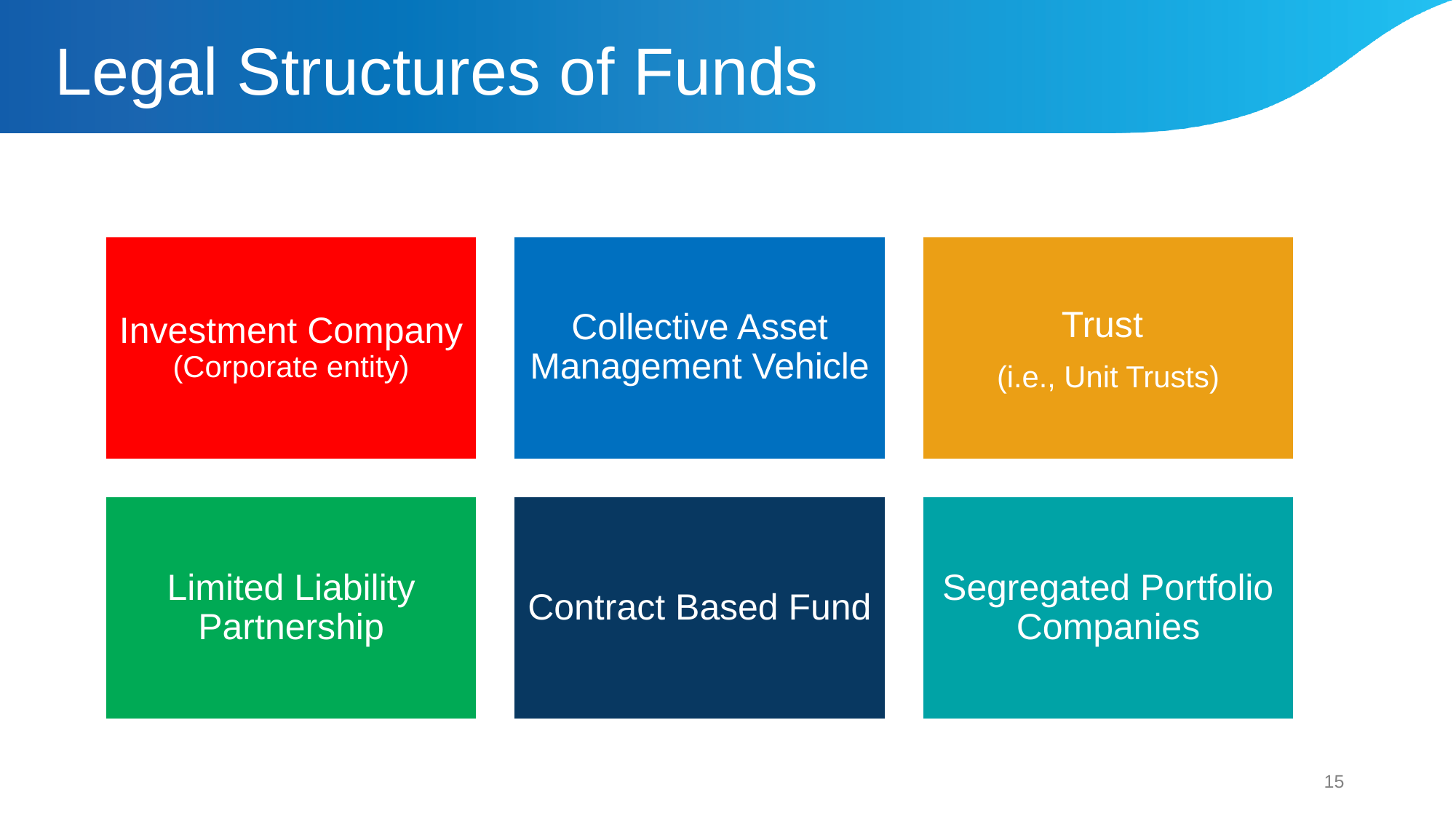

# Legal Structures of Funds
Investment Company (Corporate entity)
Collective Asset Management Vehicle
Trust
(i.e., Unit Trusts)
Limited Liability Partnership
Contract Based Fund
Segregated Portfolio Companies
15